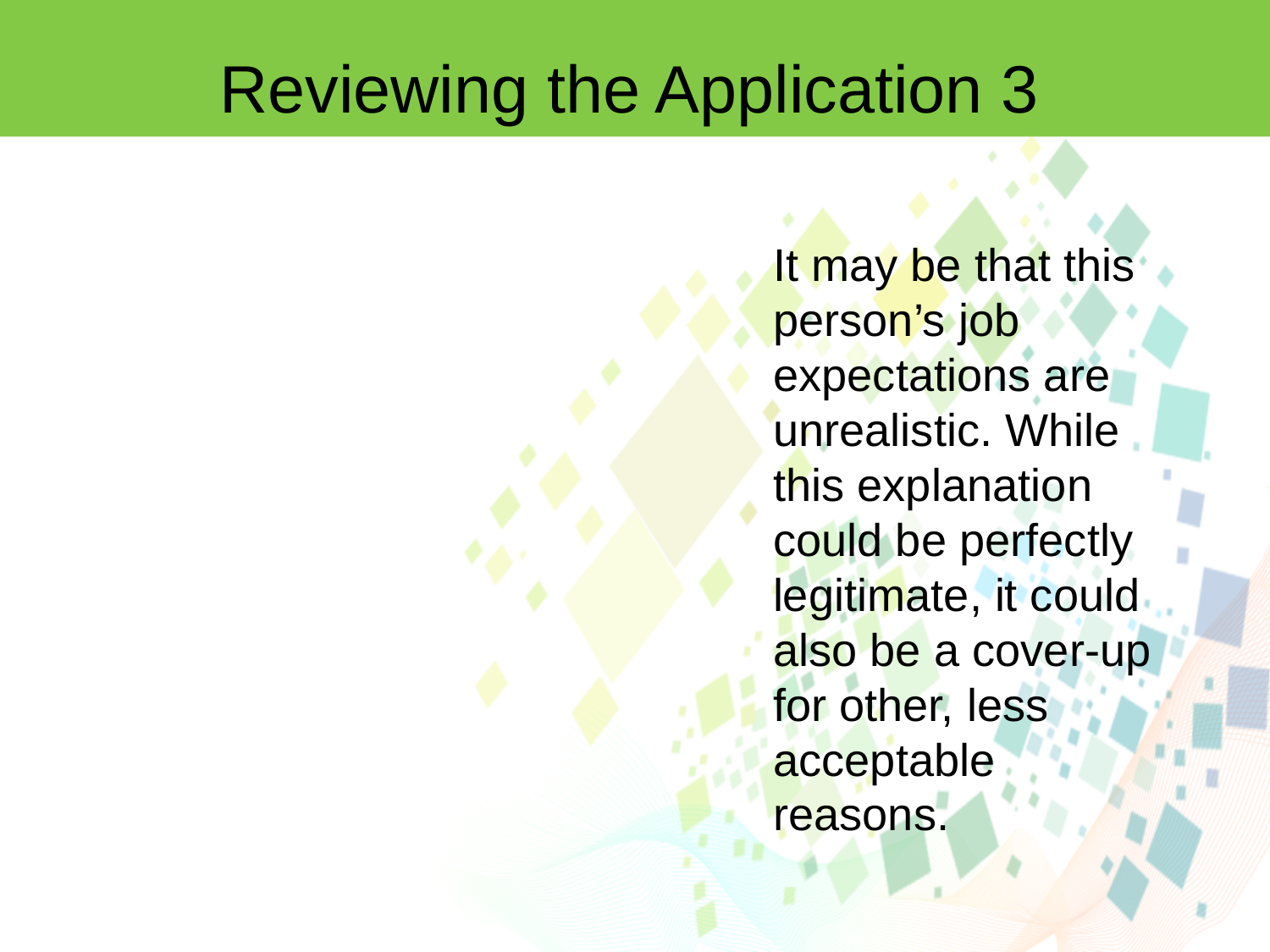

Reviewing the Application 3
It may be that this person’s job expectations are unrealistic. While this explanation could be perfectly legitimate, it could also be a cover-up for other, less acceptable reasons.